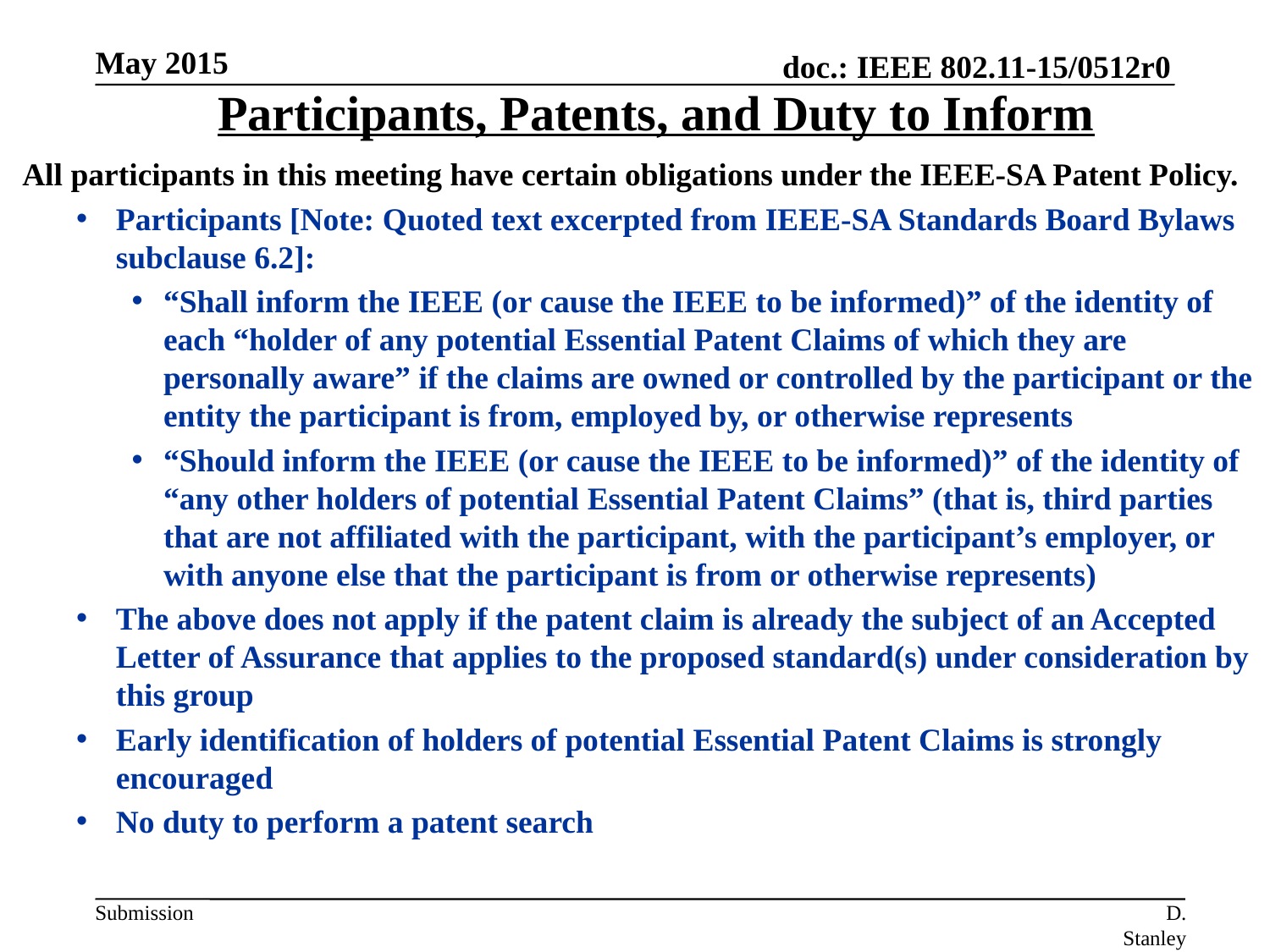

May 2015
Participants, Patents, and Duty to Inform
All participants in this meeting have certain obligations under the IEEE-SA Patent Policy.
Participants [Note: Quoted text excerpted from IEEE-SA Standards Board Bylaws subclause 6.2]:
“Shall inform the IEEE (or cause the IEEE to be informed)” of the identity of each “holder of any potential Essential Patent Claims of which they are personally aware” if the claims are owned or controlled by the participant or the entity the participant is from, employed by, or otherwise represents
“Should inform the IEEE (or cause the IEEE to be informed)” of the identity of “any other holders of potential Essential Patent Claims” (that is, third parties that are not affiliated with the participant, with the participant’s employer, or with anyone else that the participant is from or otherwise represents)
The above does not apply if the patent claim is already the subject of an Accepted Letter of Assurance that applies to the proposed standard(s) under consideration by this group
Early identification of holders of potential Essential Patent Claims is strongly encouraged
No duty to perform a patent search
D. Stanley Aruba Networks